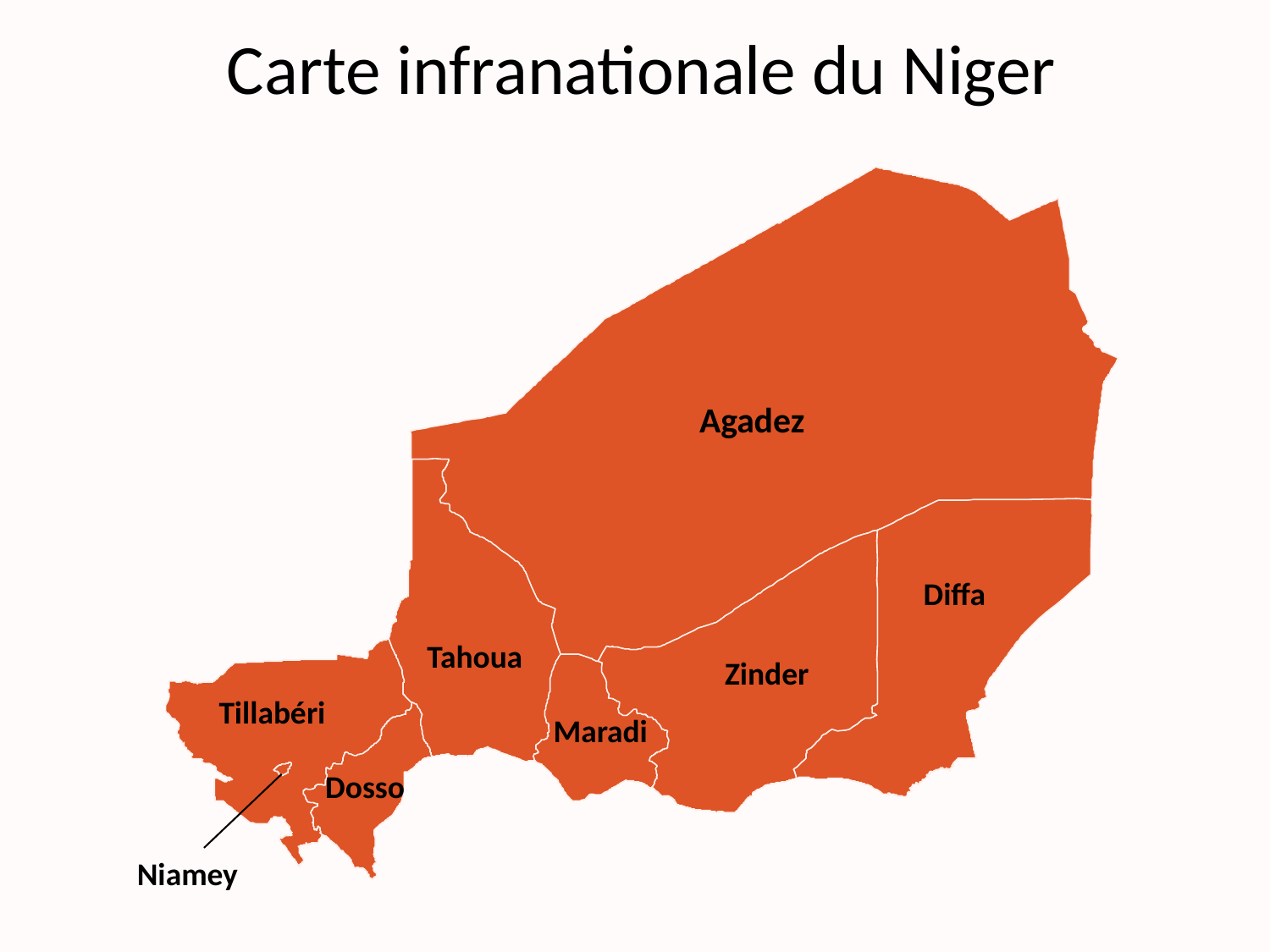

# Carte infranationale du Niger

Agadez
Diffa
Tahoua
Zinder
Tillabéri
Maradi
Dosso
Niamey